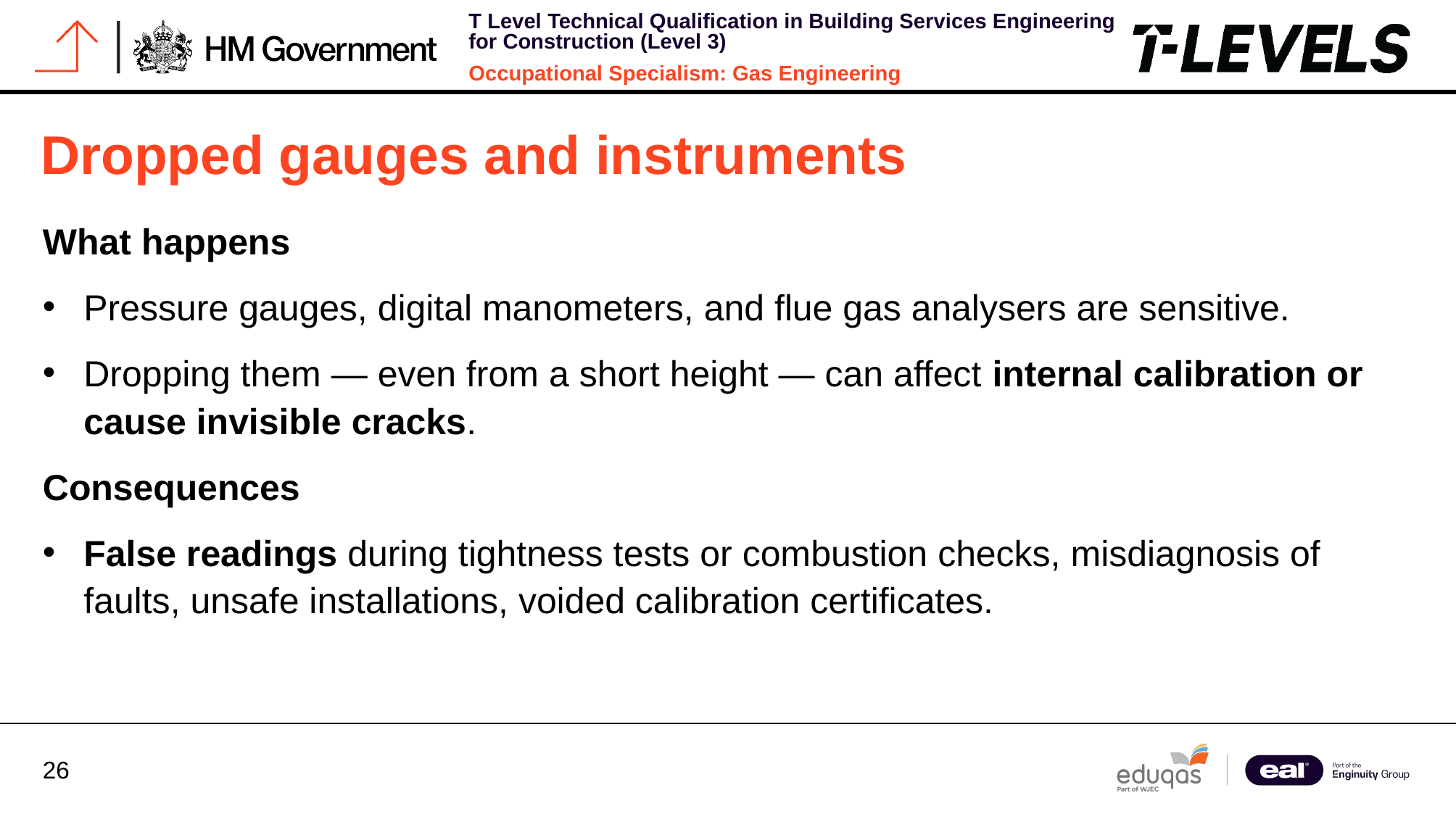

# Dropped gauges and instruments
What happens
Pressure gauges, digital manometers, and flue gas analysers are sensitive.
Dropping them — even from a short height — can affect internal calibration or cause invisible cracks.
Consequences
False readings during tightness tests or combustion checks, misdiagnosis of faults, unsafe installations, voided calibration certificates.